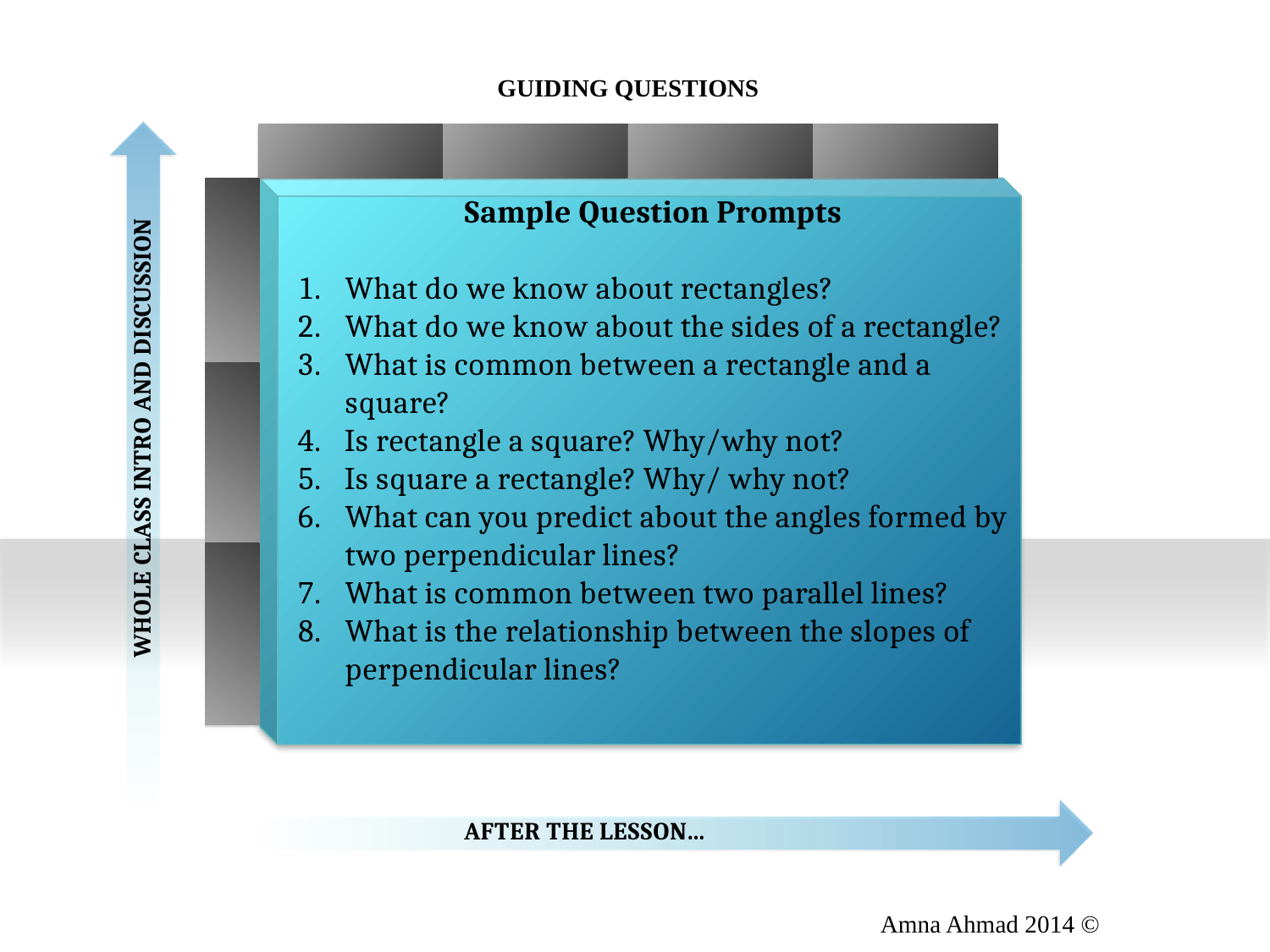

GUIDING QUESTIONS

Sample Question Prompts

What do we know about rectangles?
What do we know about the sides of a rectangle?
What is common between a rectangle and a square?
Is rectangle a square? Why/why not?
Is square a rectangle? Why/ why not?
What can you predict about the angles formed by two perpendicular lines?
What is common between two parallel lines?
What is the relationship between the slopes of perpendicular lines?

WHOLE CLASS INTRO AND DISCUSSION

AFTER THE LESSON…
Amna Ahmad 2014 ©